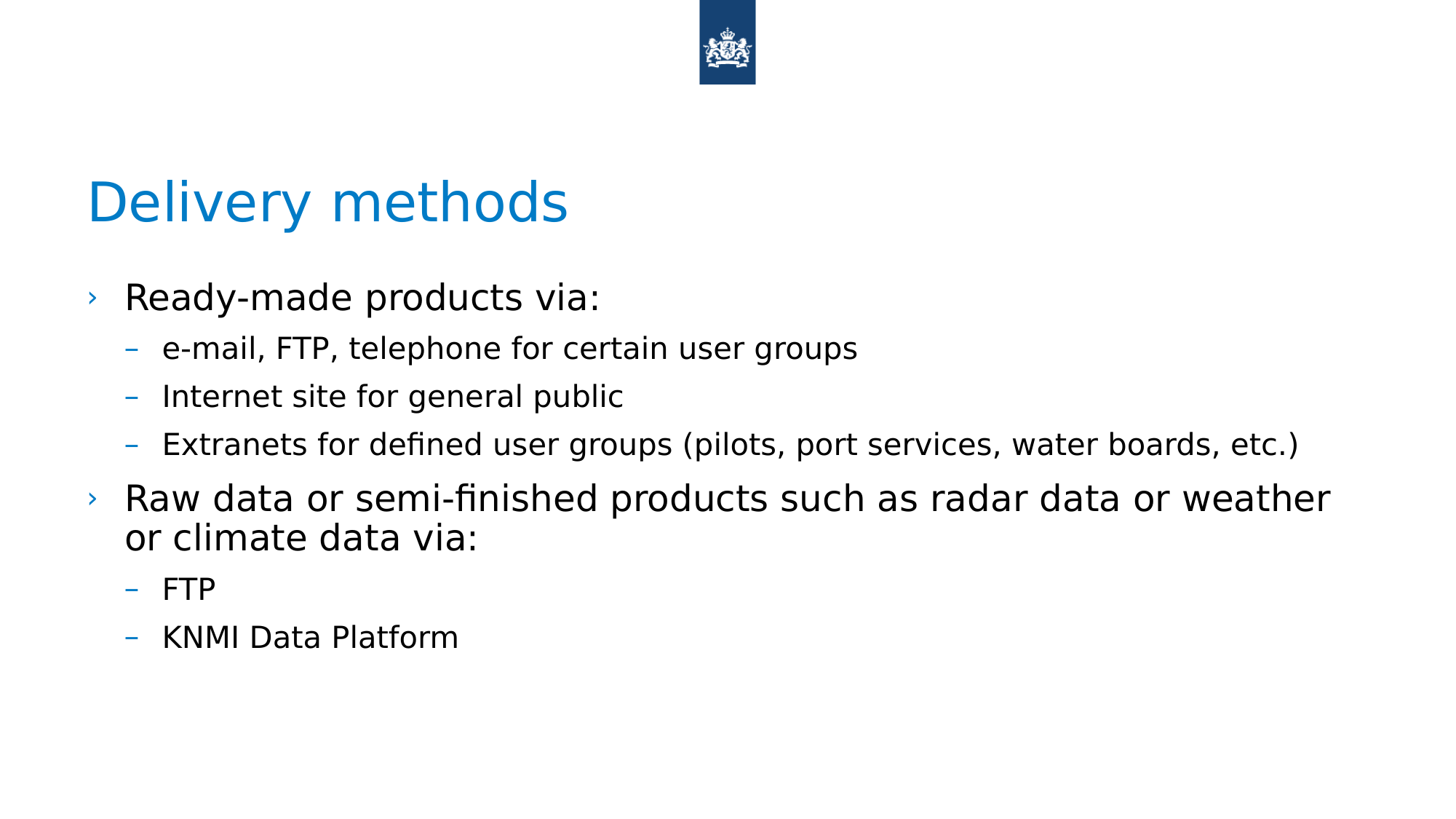

# Delivery methods
Ready-made products via:
e-mail, FTP, telephone for certain user groups
Internet site for general public
Extranets for defined user groups (pilots, port services, water boards, etc.)
Raw data or semi-finished products such as radar data or weather or climate data via:
FTP
KNMI Data Platform